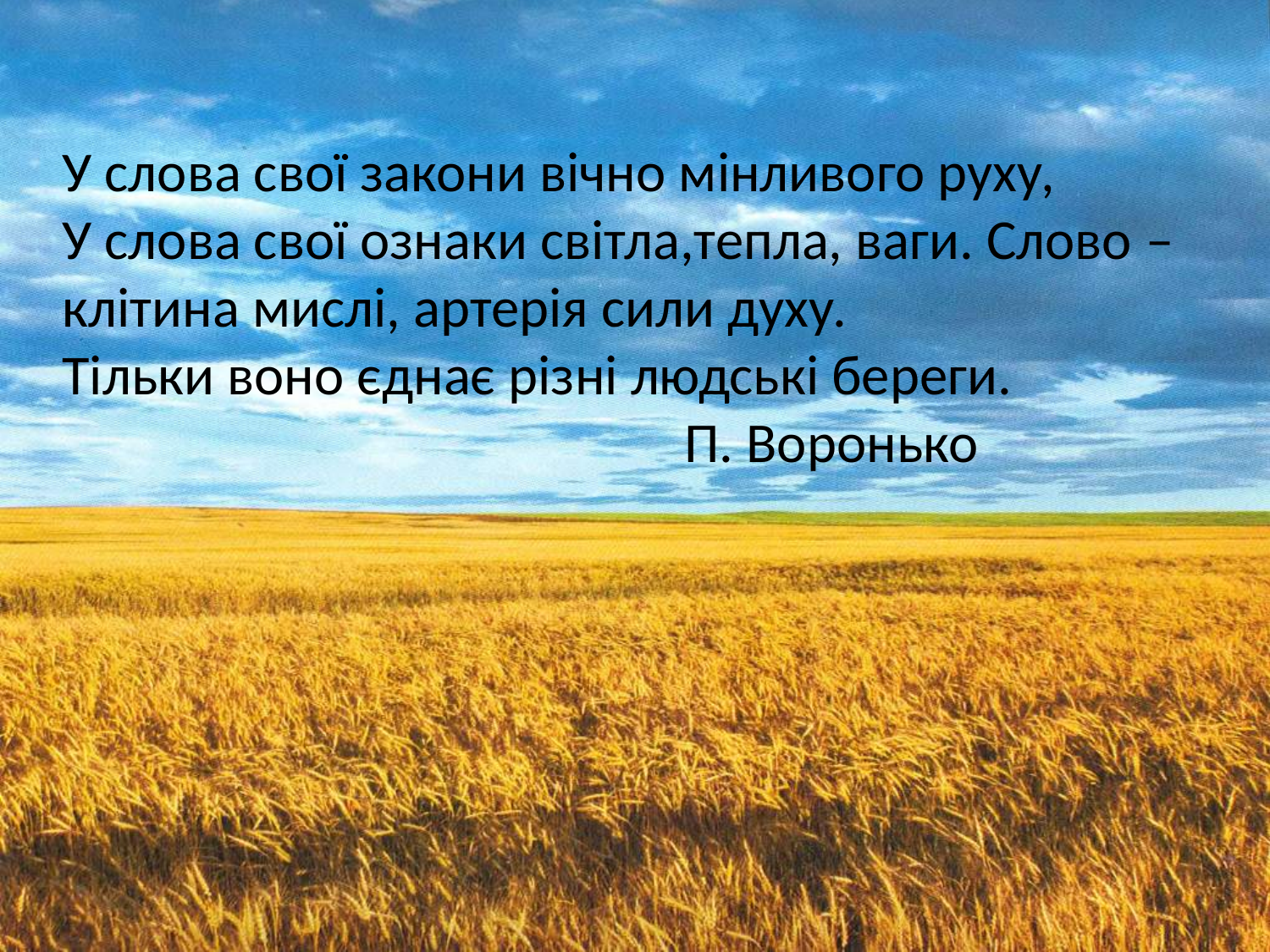

У слова свої закони вічно мінливого руху,
У слова свої ознаки світла,тепла, ваги. Слово – клітина мислі, артерія сили духу.
Тільки воно єднає різні людські береги.
                                                 П. Воронько